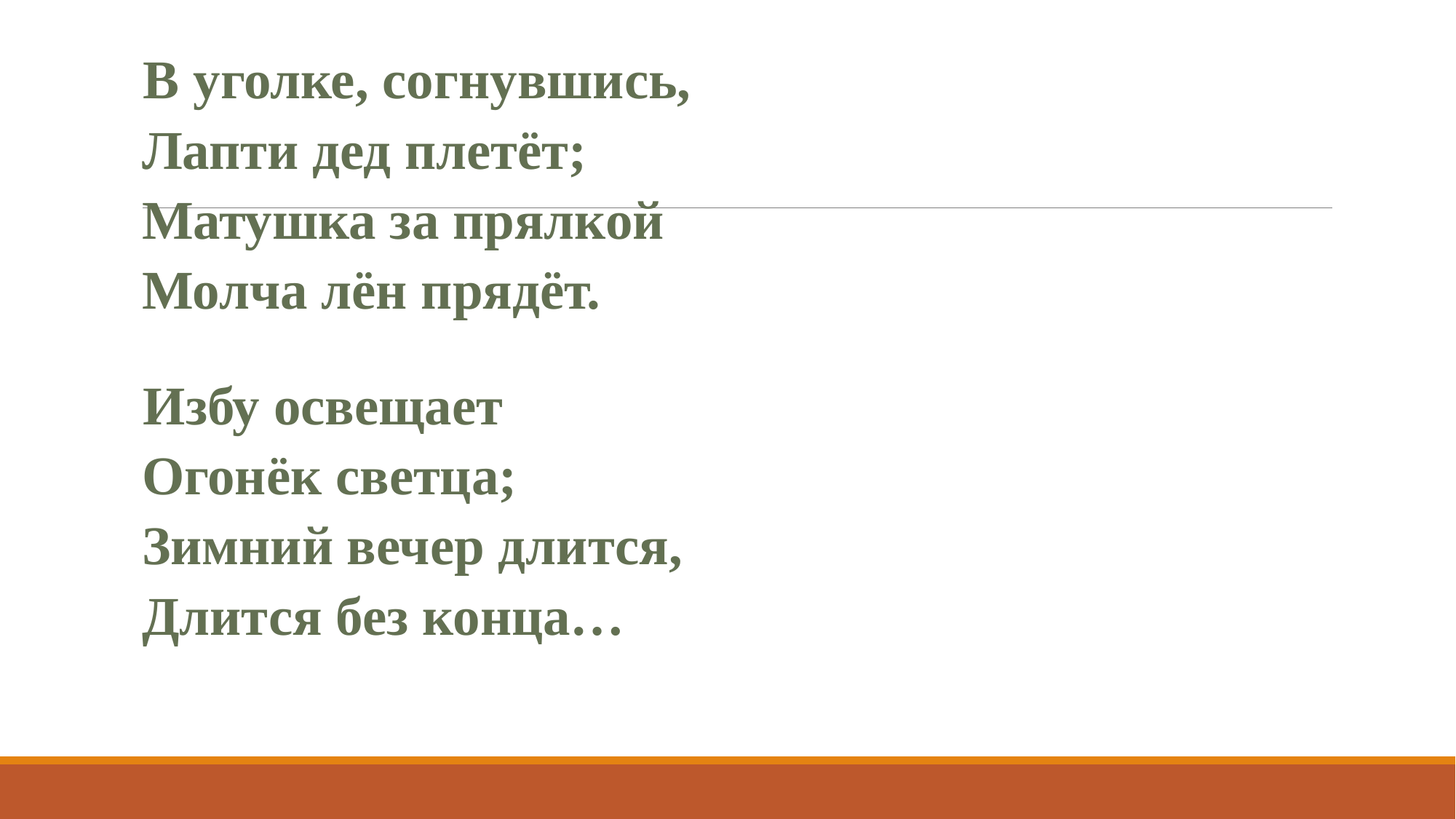

#
В уголке, согнувшись,
Лапти дед плетёт;
Матушка за прялкой
Молча лён прядёт.
Избу освещает
Огонёк светца;
Зимний вечер длится,
Длится без конца…